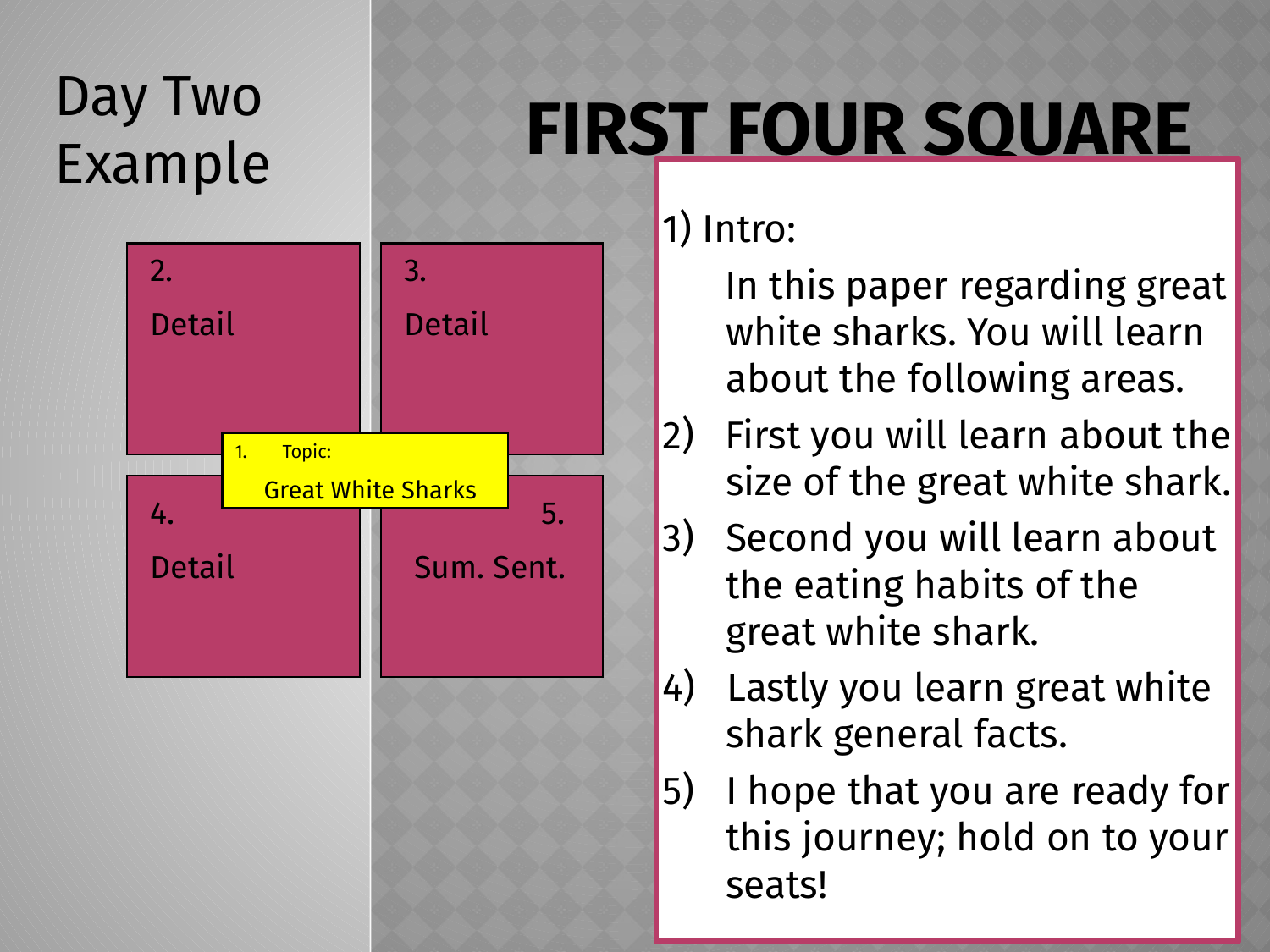

# First Four Square
Day Two Example

1) Intro:
      In this paper regarding great white sharks. You will learn about the following areas.
2)   First you will learn about the size of the great white shark.
3)   Second you will learn about the eating habits of the great white shark.
4)   Lastly you learn great white shark general facts.
5)   I hope that you are ready for this journey; hold on to your seats!

2.
Detail

3.
Detail

Topic:
Great White Sharks

4.
Detail
	5.
Sum. Sent.